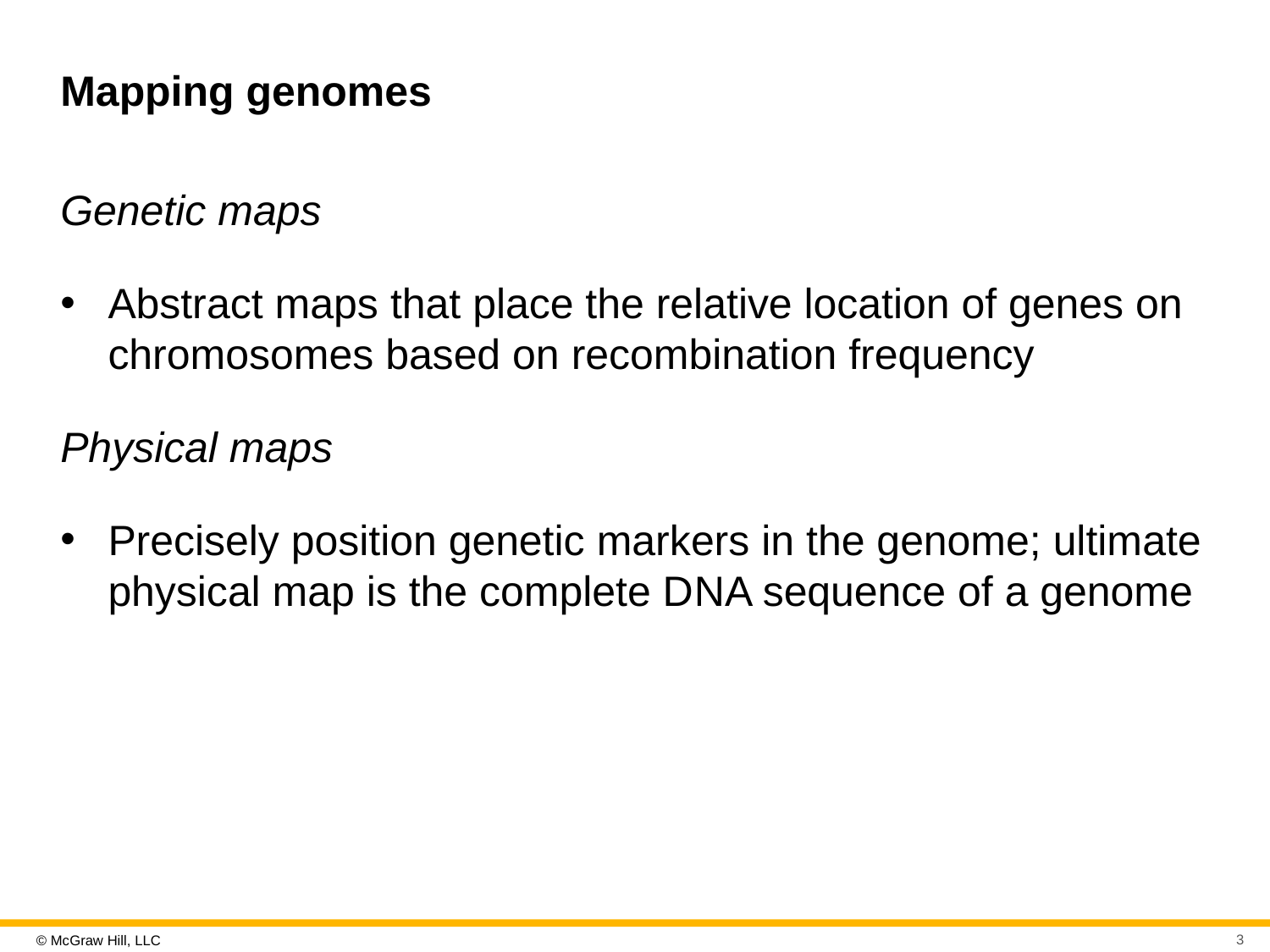

# Mapping genomes
Genetic maps
Abstract maps that place the relative location of genes on chromosomes based on recombination frequency
Physical maps
Precisely position genetic markers in the genome; ultimate physical map is the complete D N A sequence of a genome
3